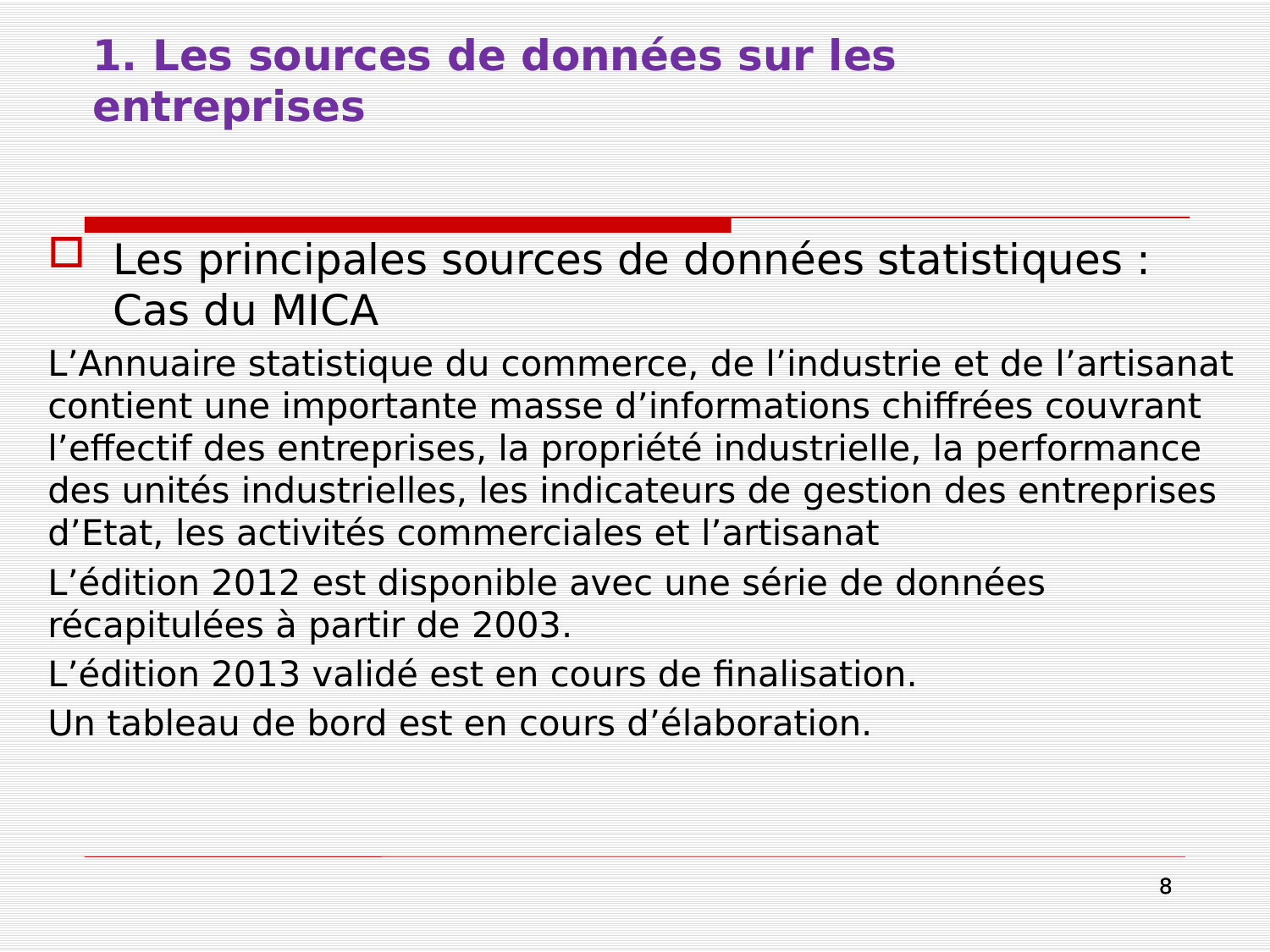

# 1. Les sources de données sur les entreprises
Les principales sources de données statistiques : Cas du MICA
L’Annuaire statistique du commerce, de l’industrie et de l’artisanat contient une importante masse d’informations chiffrées couvrant l’effectif des entreprises, la propriété industrielle, la performance des unités industrielles, les indicateurs de gestion des entreprises d’Etat, les activités commerciales et l’artisanat
L’édition 2012 est disponible avec une série de données récapitulées à partir de 2003.
L’édition 2013 validé est en cours de finalisation.
Un tableau de bord est en cours d’élaboration.

8
8